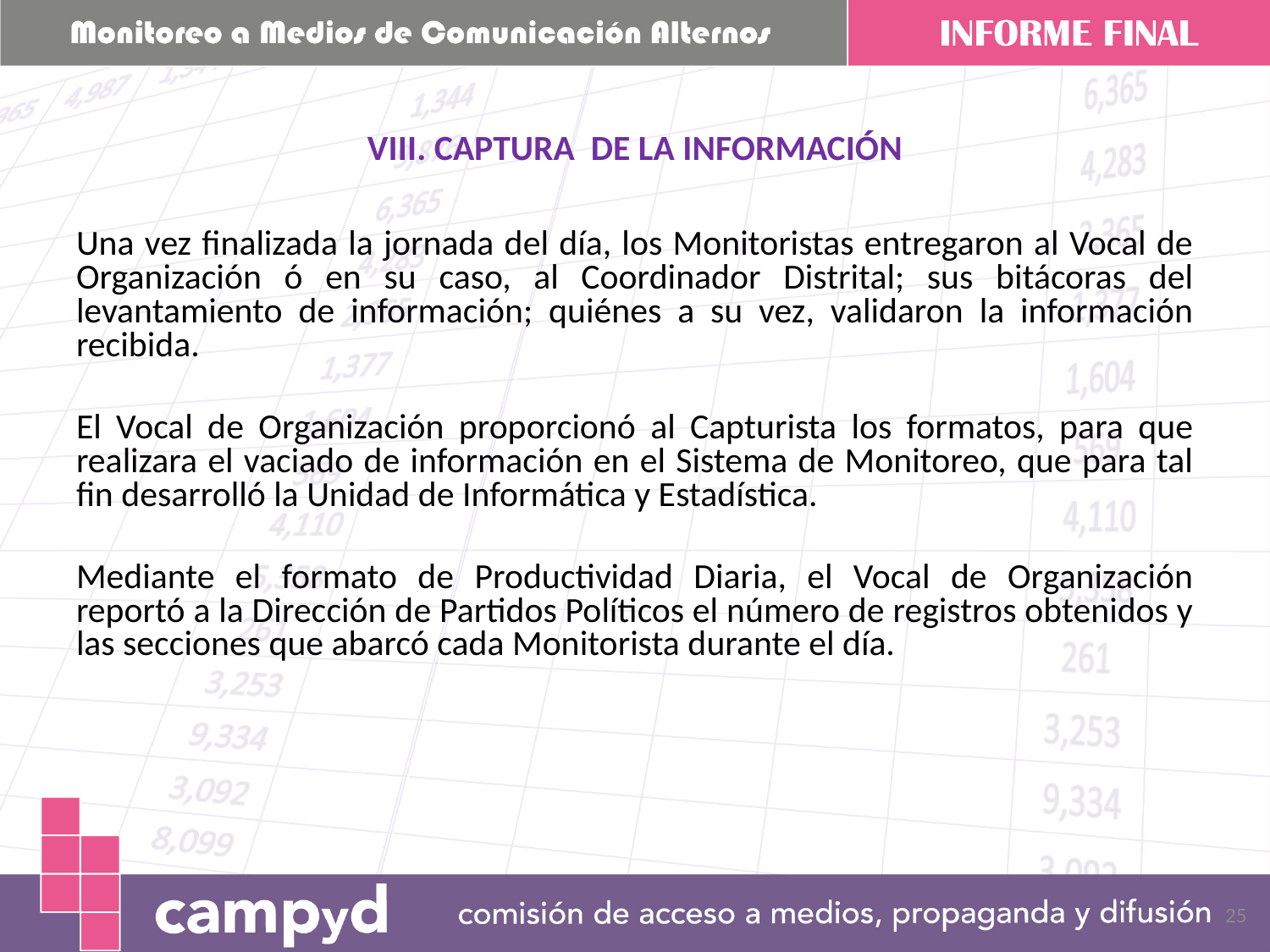

# VIII. CAPTURA  DE LA INFORMACIÓN
Una vez finalizada la jornada del día, los Monitoristas entregaron al Vocal de Organización ó en su caso, al Coordinador Distrital; sus bitácoras del levantamiento de información; quiénes a su vez, validaron la información recibida.

El Vocal de Organización proporcionó al Capturista los formatos, para que realizara el vaciado de información en el Sistema de Monitoreo, que para tal fin desarrolló la Unidad de Informática y Estadística.

Mediante el formato de Productividad Diaria, el Vocal de Organización reportó a la Dirección de Partidos Políticos el número de registros obtenidos y las secciones que abarcó cada Monitorista durante el día.
25